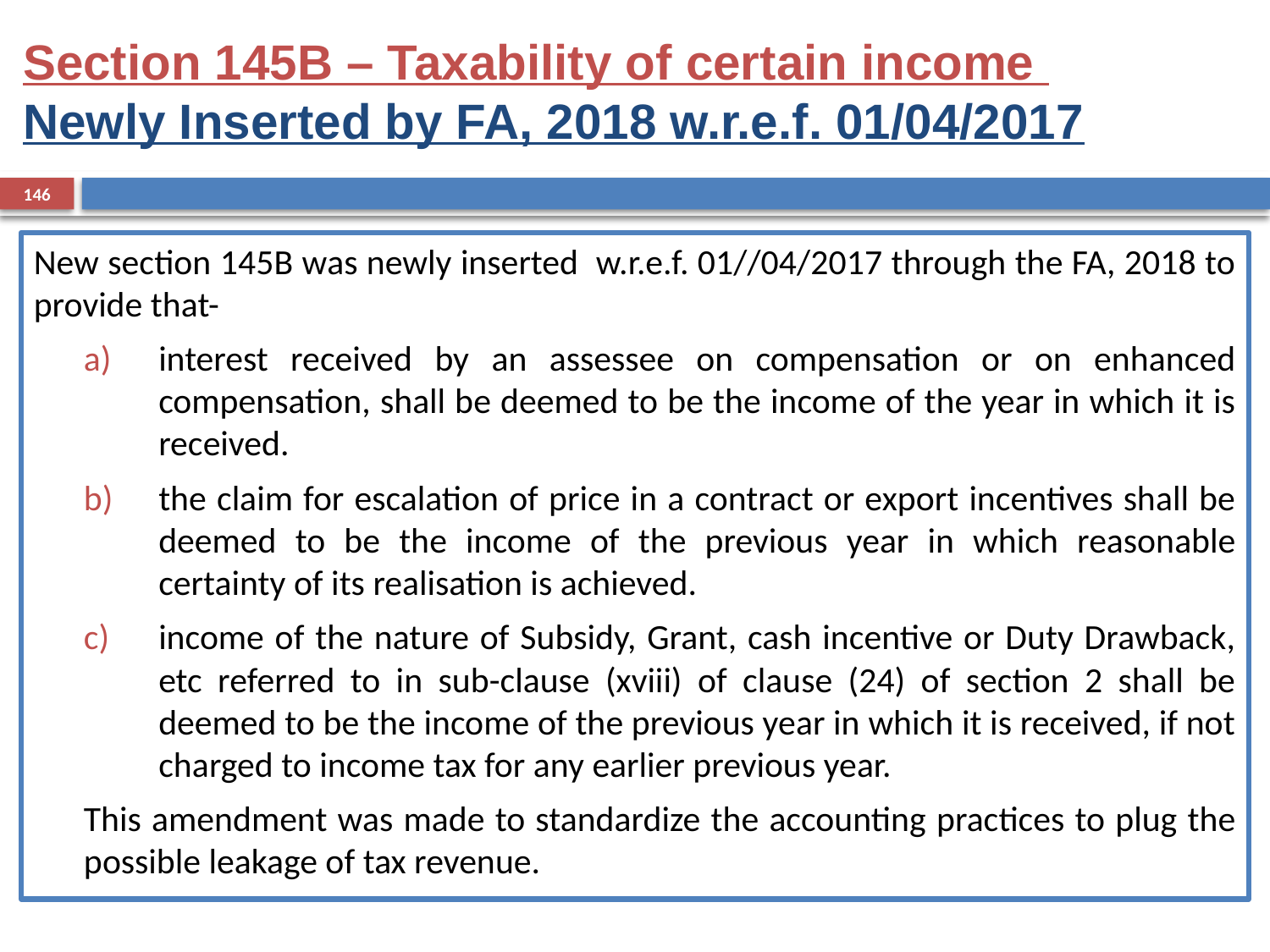

# Section 145B – Taxability of certain income Newly Inserted by FA, 2018 w.r.e.f. 01/04/2017
146
New section 145B was newly inserted  w.r.e.f. 01//04/2017 through the FA, 2018 to provide that-
interest received by an assessee on compensation or on enhanced compensation, shall be deemed to be the income of the year in which it is received.
the claim for escalation of price in a contract or export incentives shall be deemed to be the income of the previous year in which reasonable certainty of its realisation is achieved.
income of the nature of Subsidy, Grant, cash incentive or Duty Drawback, etc referred to in sub-clause (xviii) of clause (24) of section 2 shall be deemed to be the income of the previous year in which it is received, if not charged to income tax for any earlier previous year.
This amendment was made to standardize the accounting practices to plug the possible leakage of tax revenue.